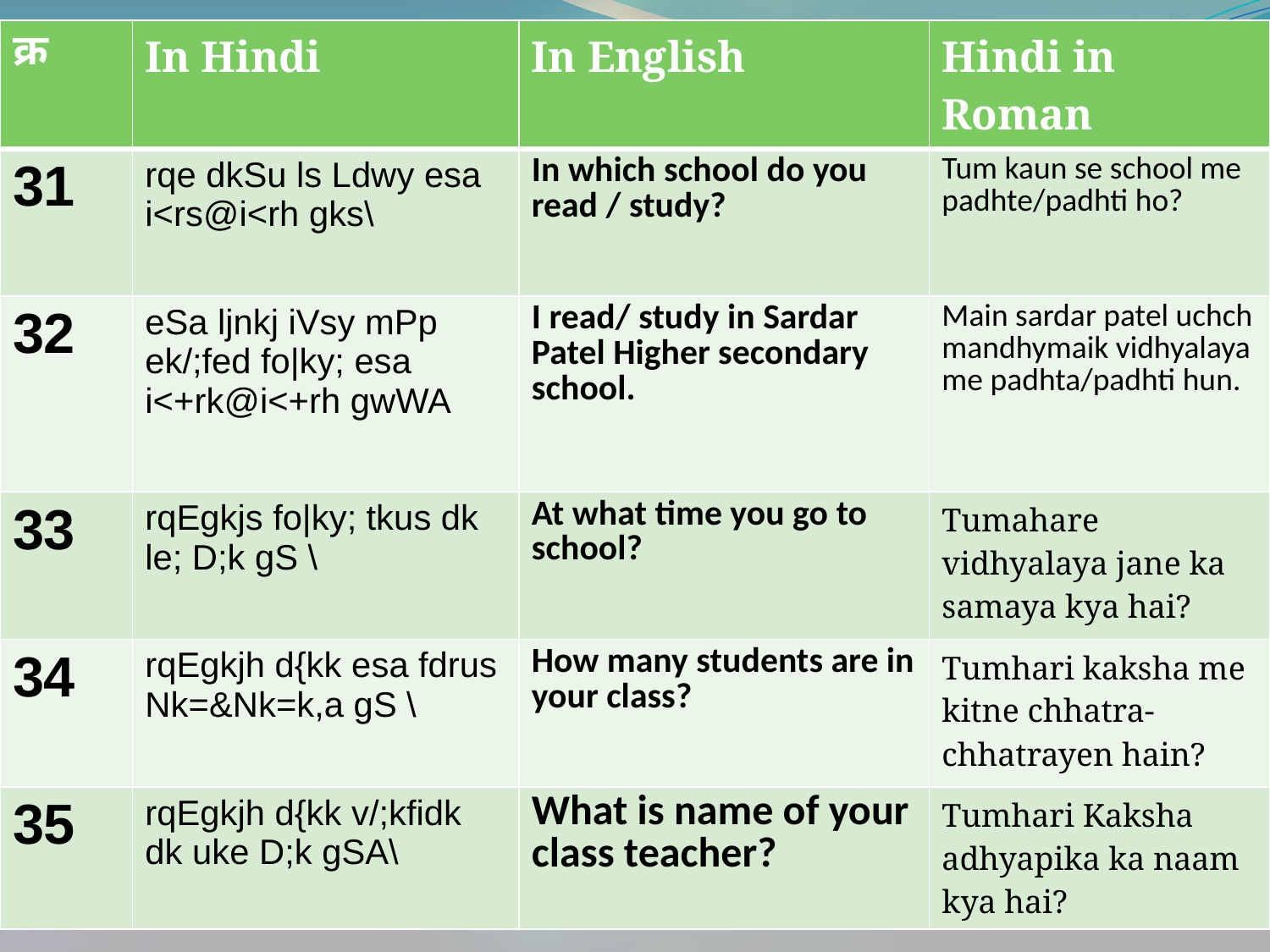

| क्र | In Hindi | In English | Hindi in Roman |
| --- | --- | --- | --- |
| 31 | rqe dkSu ls Ldwy esa i<rs@i<rh gks\ | In which school do you read / study? | Tum kaun se school me padhte/padhti ho? |
| 32 | eSa ljnkj iVsy mPp ek/;fed fo|ky; esa i<+rk@i<+rh gwWA | I read/ study in Sardar Patel Higher secondary school. | Main sardar patel uchch mandhymaik vidhyalaya me padhta/padhti hun. |
| 33 | rqEgkjs fo|ky; tkus dk le; D;k gS \ | At what time you go to school? | Tumahare vidhyalaya jane ka samaya kya hai? |
| 34 | rqEgkjh d{kk esa fdrus Nk=&Nk=k,a gS \ | How many students are in your class? | Tumhari kaksha me kitne chhatra-chhatrayen hain? |
| 35 | rqEgkjh d{kk v/;kfidk dk uke D;k gSA\ | What is name of your class teacher? | Tumhari Kaksha adhyapika ka naam kya hai? |
#